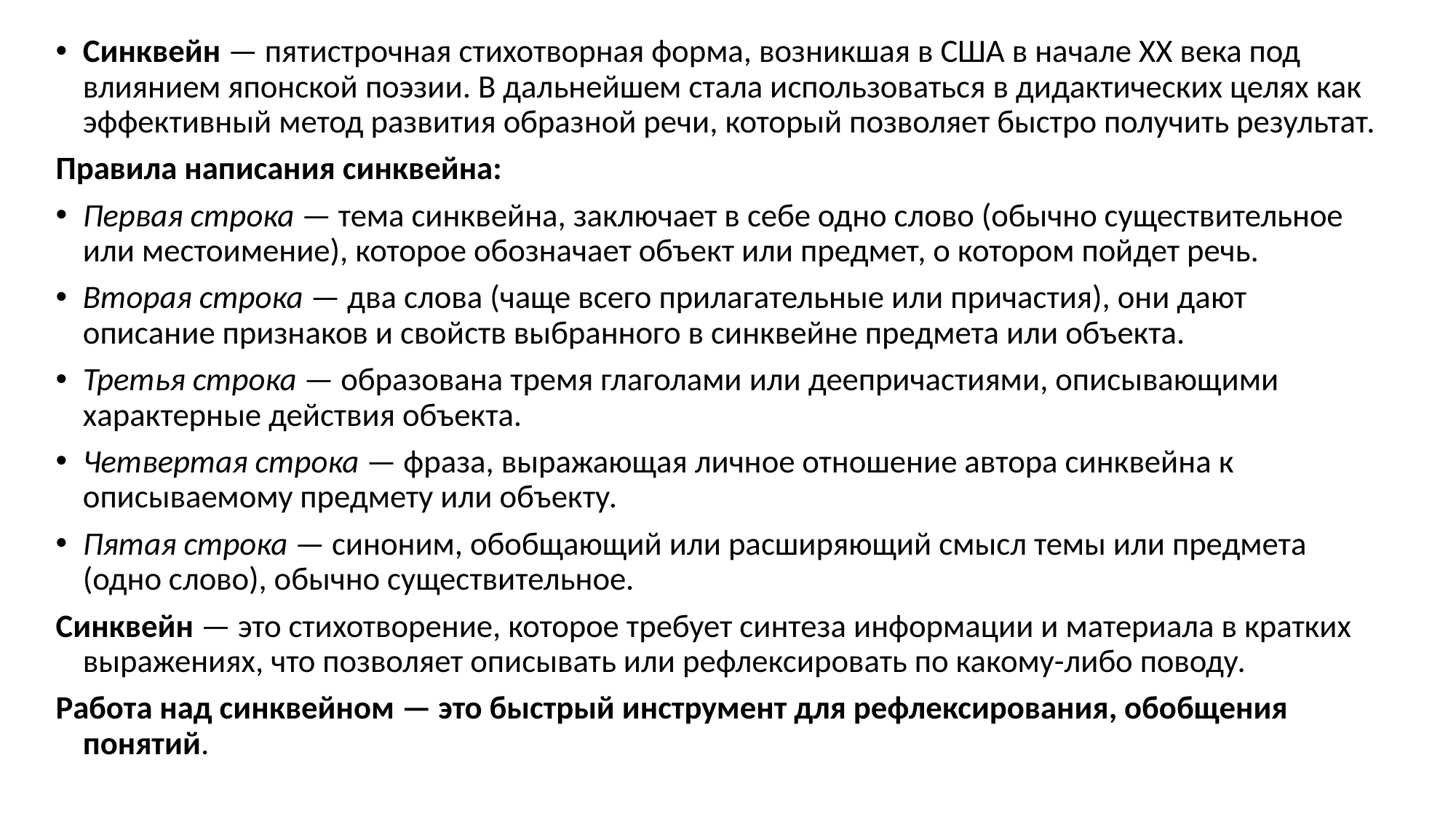

Синквейн — пятистрочная стихотворная форма, возникшая в США в начале XX века под влиянием японской поэзии. В дальнейшем стала использоваться в дидактических целях как эффективный метод развития образной речи, который позволяет быстро получить результат.
Правила написания синквейна:
Первая строка — тема синквейна, заключает в себе одно слово (обычно существительное или местоимение), которое обозначает объект или предмет, о котором пойдет речь.
Вторая строка — два слова (чаще всего прилагательные или причастия), они дают описание признаков и свойств выбранного в синквейне предмета или объекта.
Третья строка — образована тремя глаголами или деепричастиями, описывающими характерные действия объекта.
Четвертая строка — фраза, выражающая личное отношение автора синквейна к описываемому предмету или объекту.
Пятая строка — синоним, обобщающий или расширяющий смысл темы или предмета (одно слово), обычно существительное.
Синквейн — это стихотворение, которое требует синтеза информации и материала в кратких выражениях, что позволяет описывать или рефлексировать по какому-либо поводу.
Работа над синквейном — это быстрый инструмент для рефлексирования, обобщения понятий.